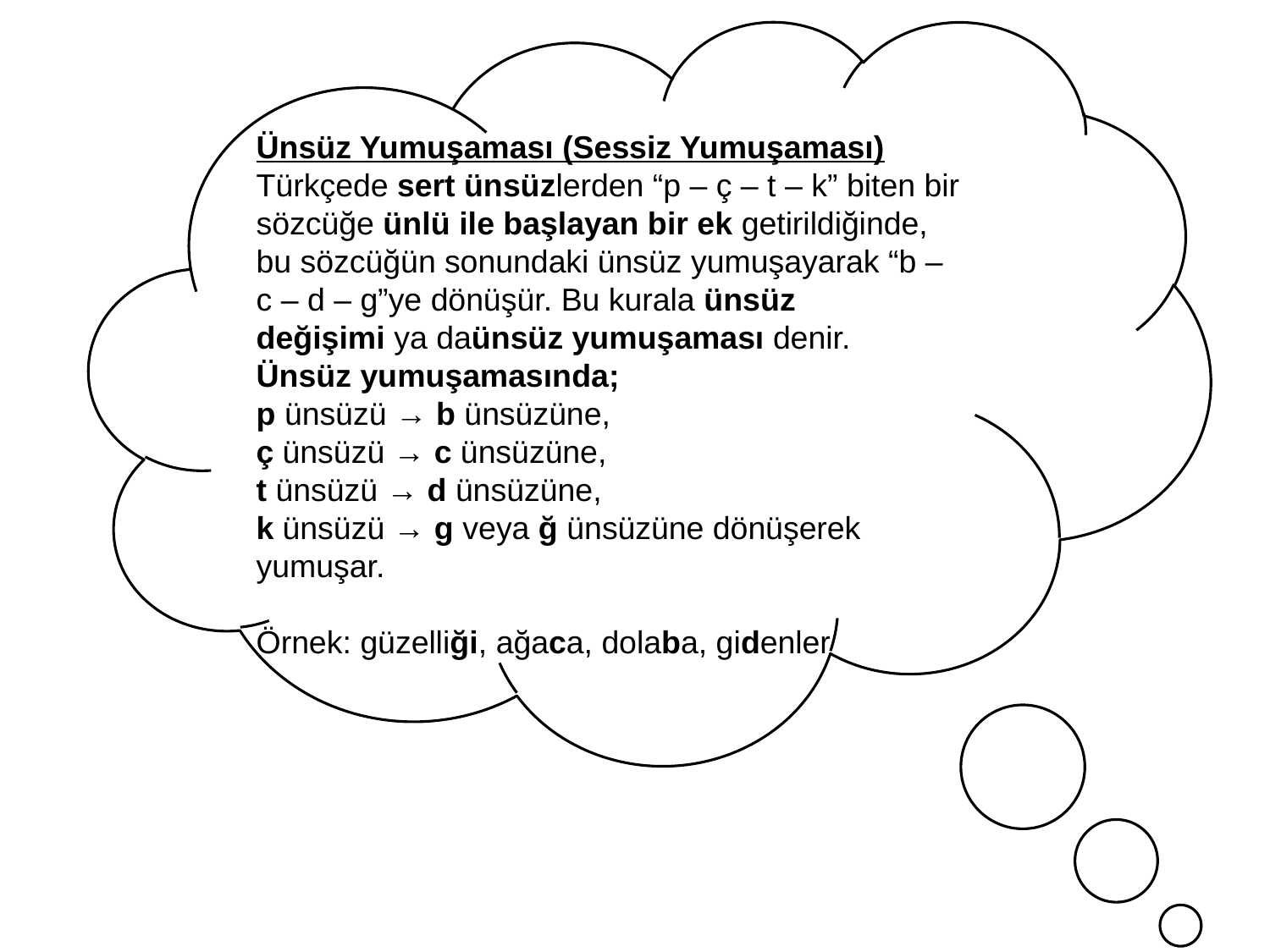

Ünsüz Yumuşaması (Sessiz Yumuşaması)
Türkçede sert ünsüzlerden “p – ç – t – k” biten bir sözcüğe ünlü ile başlayan bir ek getirildiğinde, bu sözcüğün sonundaki ünsüz yumuşayarak “b – c – d – g”ye dönüşür. Bu kurala ünsüz değişimi ya daünsüz yumuşaması denir.
Ünsüz yumuşamasında;
p ünsüzü → b ünsüzüne,
ç ünsüzü → c ünsüzüne,
t ünsüzü → d ünsüzüne,
k ünsüzü → g veya ğ ünsüzüne dönüşerek yumuşar.

Örnek: güzelliği, ağaca, dolaba, gidenler